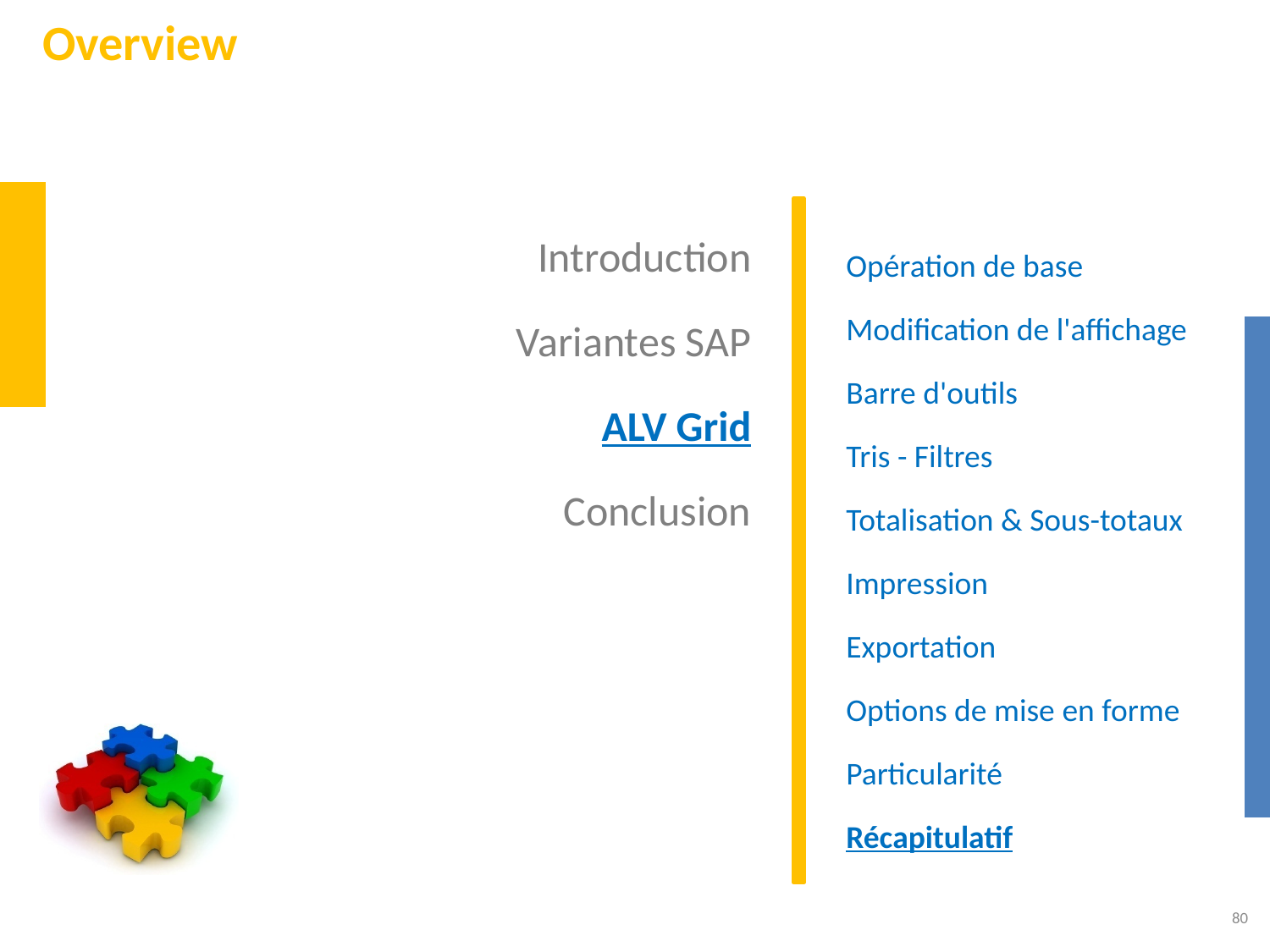

# Overview
Introduction
Variantes SAP
ALV Grid
Conclusion
Opération de base
Modification de l'affichage
Barre d'outils
Tris - Filtres
Totalisation & Sous-totaux
Impression
Exportation
Options de mise en forme
Particularité
Récapitulatif
80